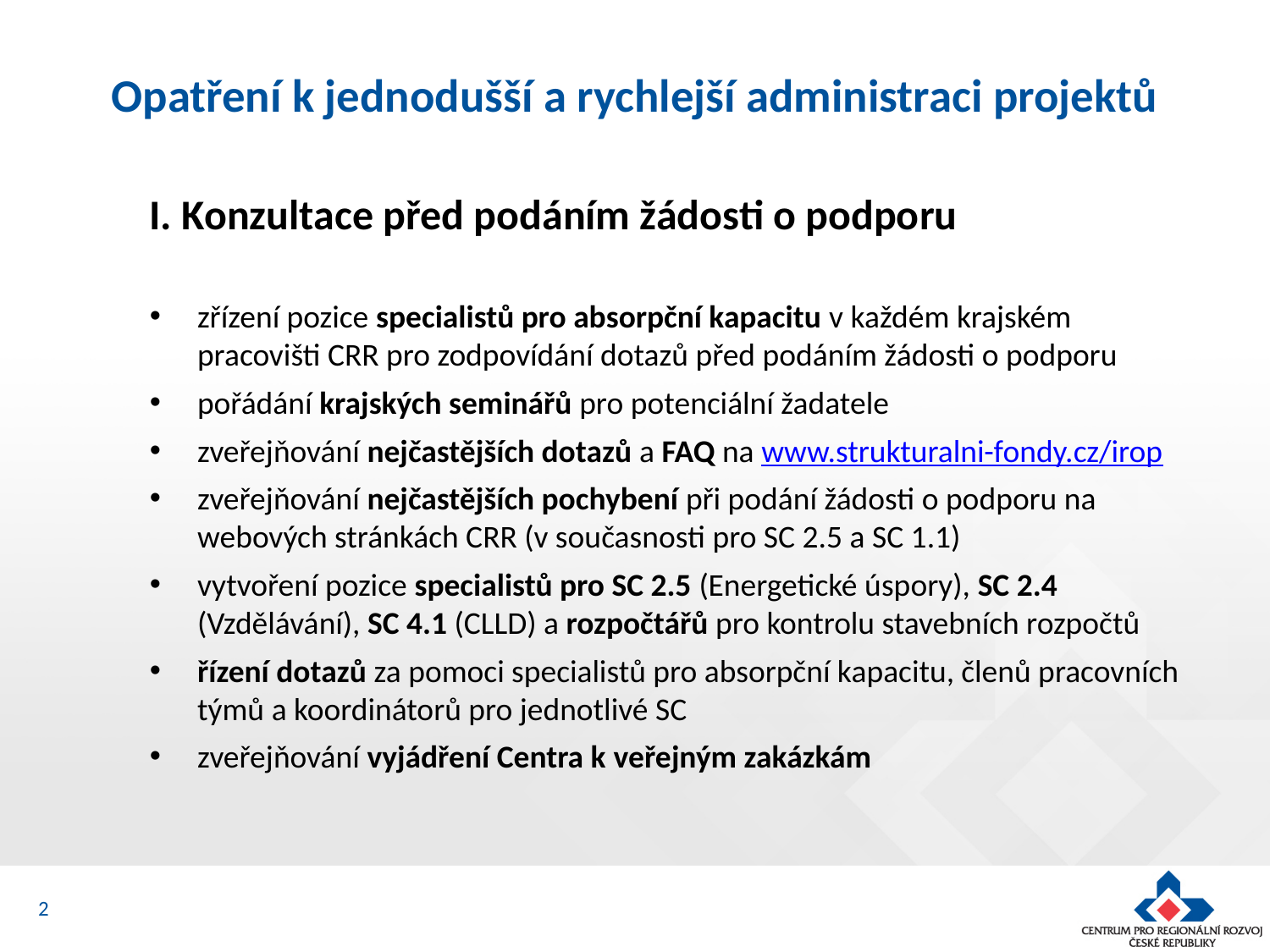

# Opatření k jednodušší a rychlejší administraci projektů
I. Konzultace před podáním žádosti o podporu

zřízení pozice specialistů pro absorpční kapacitu v každém krajském pracovišti CRR pro zodpovídání dotazů před podáním žádosti o podporu
pořádání krajských seminářů pro potenciální žadatele
zveřejňování nejčastějších dotazů a FAQ na www.strukturalni-fondy.cz/irop
zveřejňování nejčastějších pochybení při podání žádosti o podporu na webových stránkách CRR (v současnosti pro SC 2.5 a SC 1.1)
vytvoření pozice specialistů pro SC 2.5 (Energetické úspory), SC 2.4 (Vzdělávání), SC 4.1 (CLLD) a rozpočtářů pro kontrolu stavebních rozpočtů
řízení dotazů za pomoci specialistů pro absorpční kapacitu, členů pracovních týmů a koordinátorů pro jednotlivé SC
zveřejňování vyjádření Centra k veřejným zakázkám
2